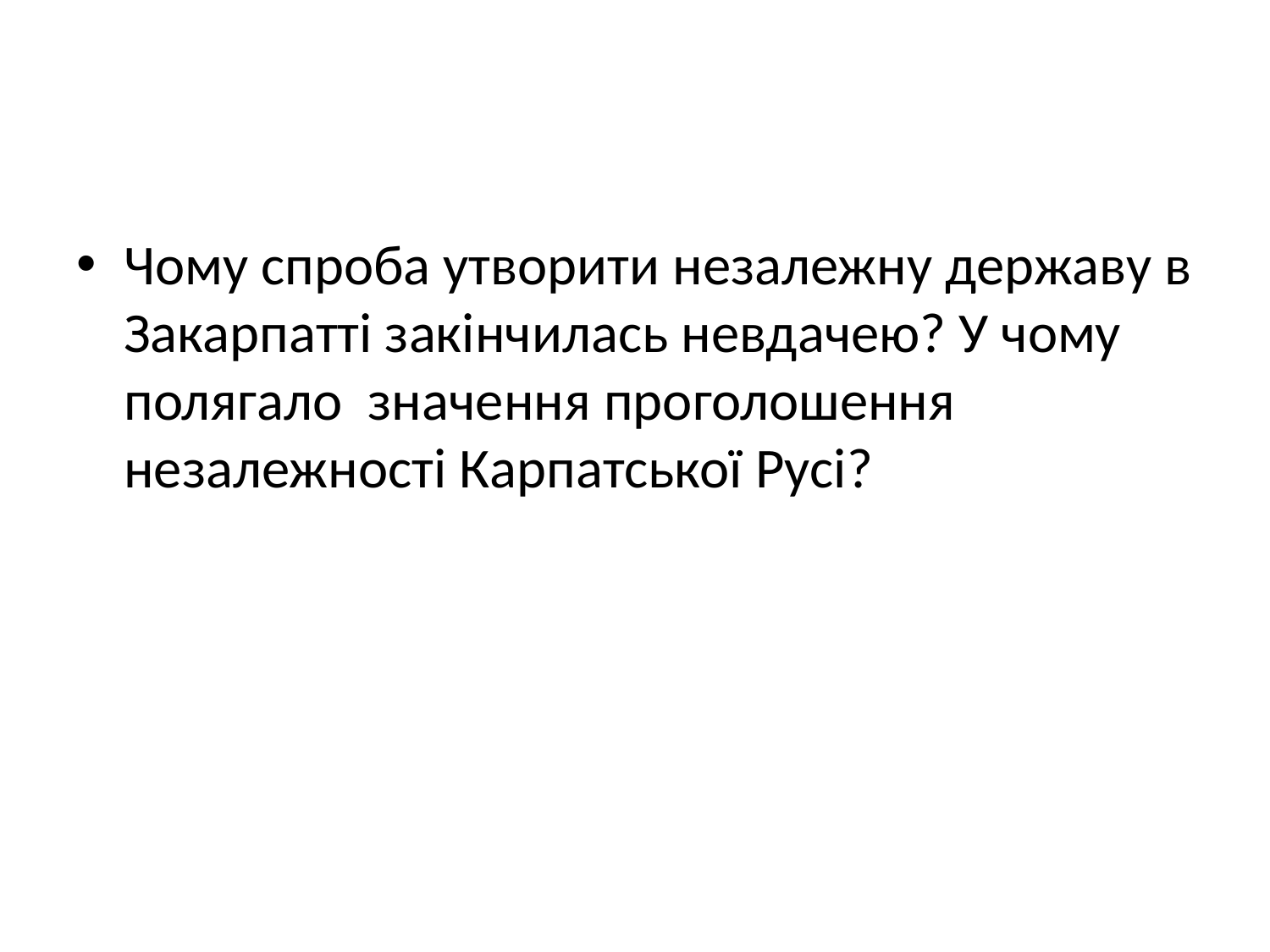

#
Чому спроба утворити незалежну державу в Закарпатті закінчилась невдачею? У чому полягало  значення проголошення незалежності Карпатської Русі?